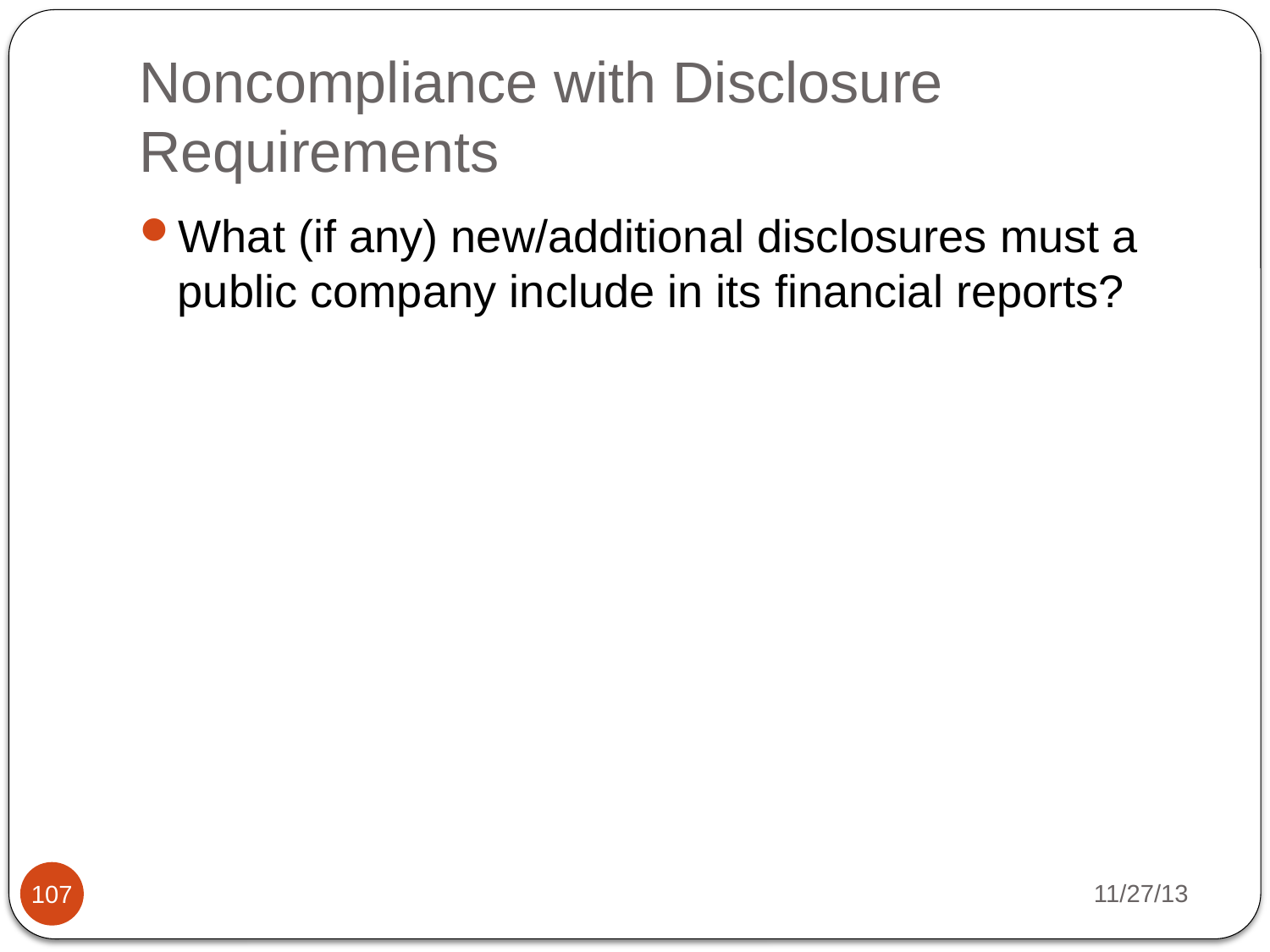

# Noncompliance with Disclosure Requirements
What (if any) new/additional disclosures must a public company include in its financial reports?
11/27/13
107